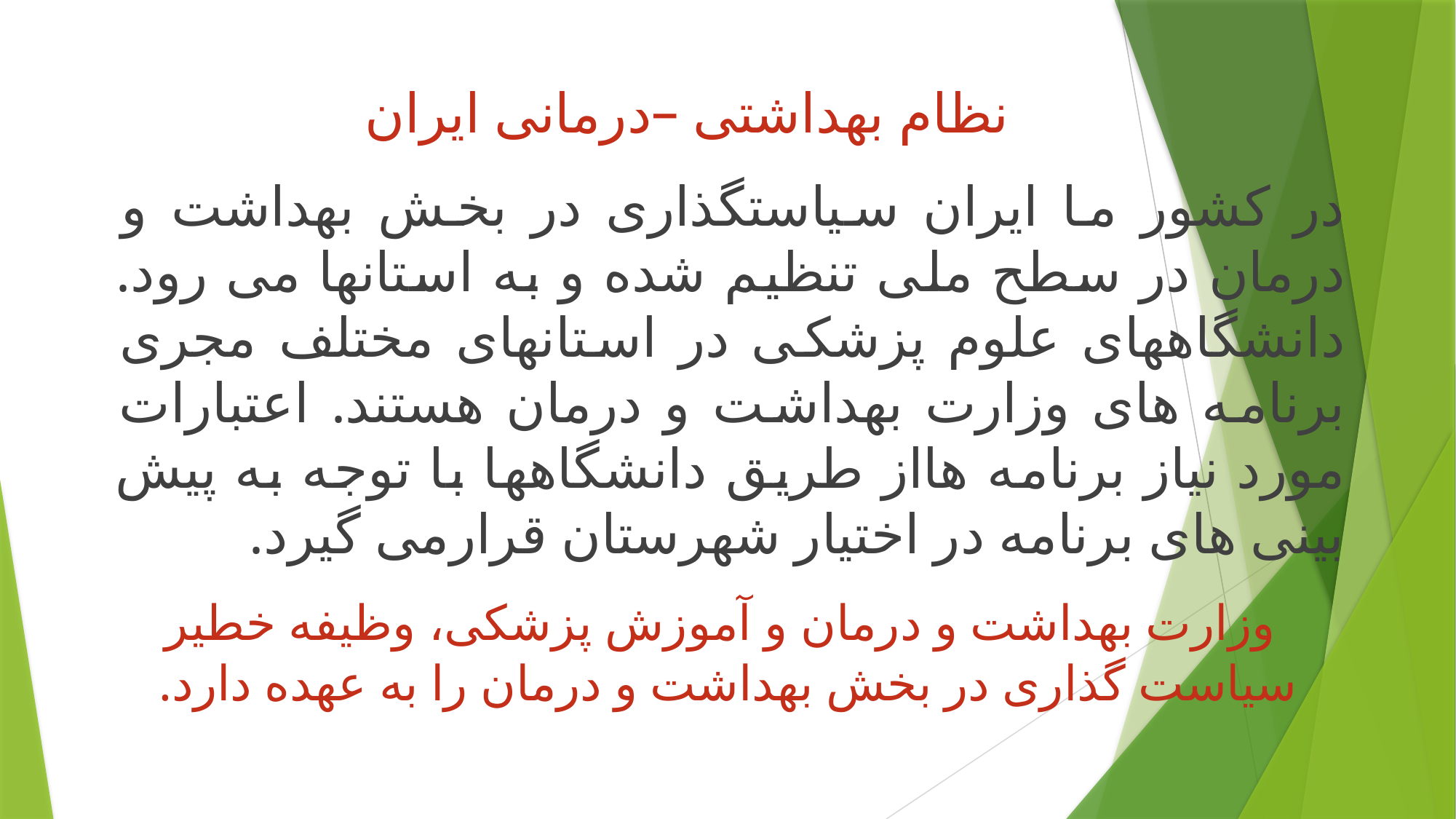

# نظام بهداشتی –درمانی ایران
در کشور ما ایران سیاستگذاری در بخش بهداشت و درمان در سطح ملی تنظیم شده و به استانها می رود. دانشگاههای علوم پزشکی در استانهای مختلف مجری برنامه های وزارت بهداشت و درمان هستند. اعتبارات مورد نیاز برنامه هااز طریق دانشگاهها با توجه به پیش بینی های برنامه در اختیار شهرستان قرارمی گیرد.
 وزارت بهداشت و درمان و آموزش پزشکی، وظیفه خطیر سیاست گذاری در بخش بهداشت و درمان را به عهده دارد.